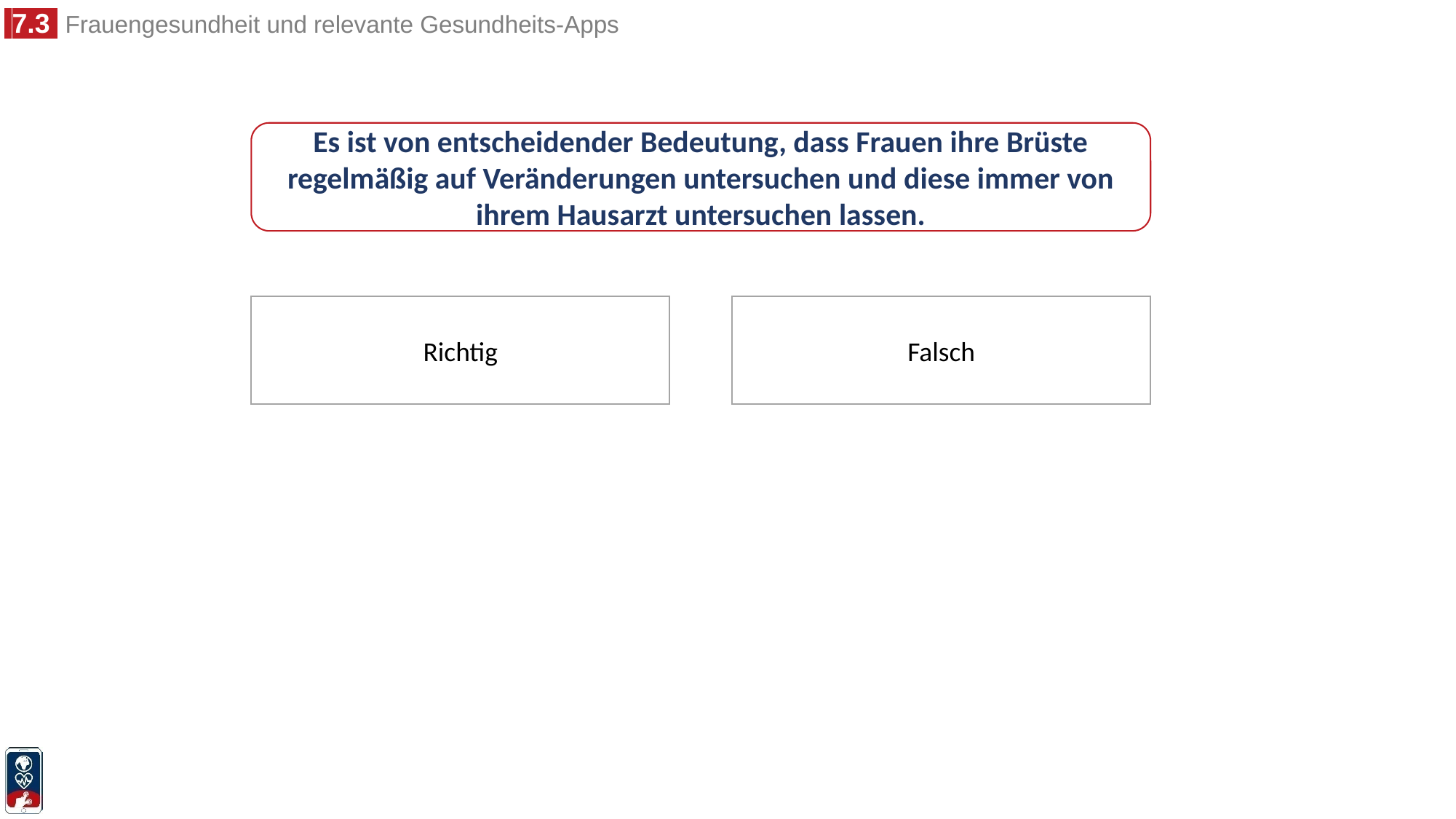

Es ist von entscheidender Bedeutung, dass Frauen ihre Brüste regelmäßig auf Veränderungen untersuchen und diese immer von ihrem Hausarzt untersuchen lassen.
Falsch
Richtig